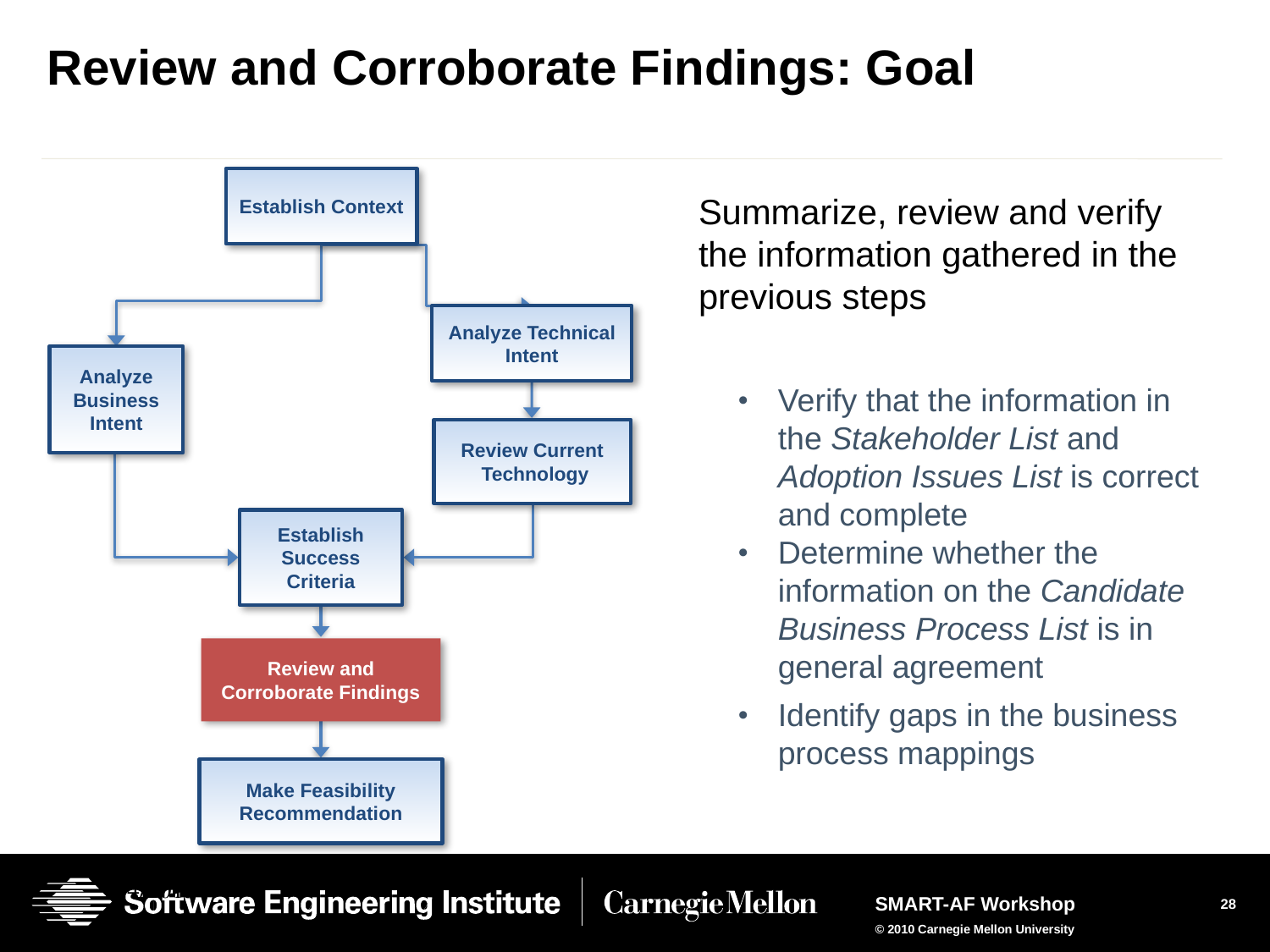

# Review and Corroborate Findings: Goal
Establish Context
Summarize, review and verify the information gathered in the previous steps

Verify that the information in the Stakeholder List and Adoption Issues List is correct and complete
Determine whether the information on the Candidate Business Process List is in general agreement
Identify gaps in the business process mappings

Analyze Technical Intent
Analyze Business Intent
Review Current
 Technology
Establish Success Criteria
Review and Corroborate Findings
Make Feasibility Recommendation
2/4/2013